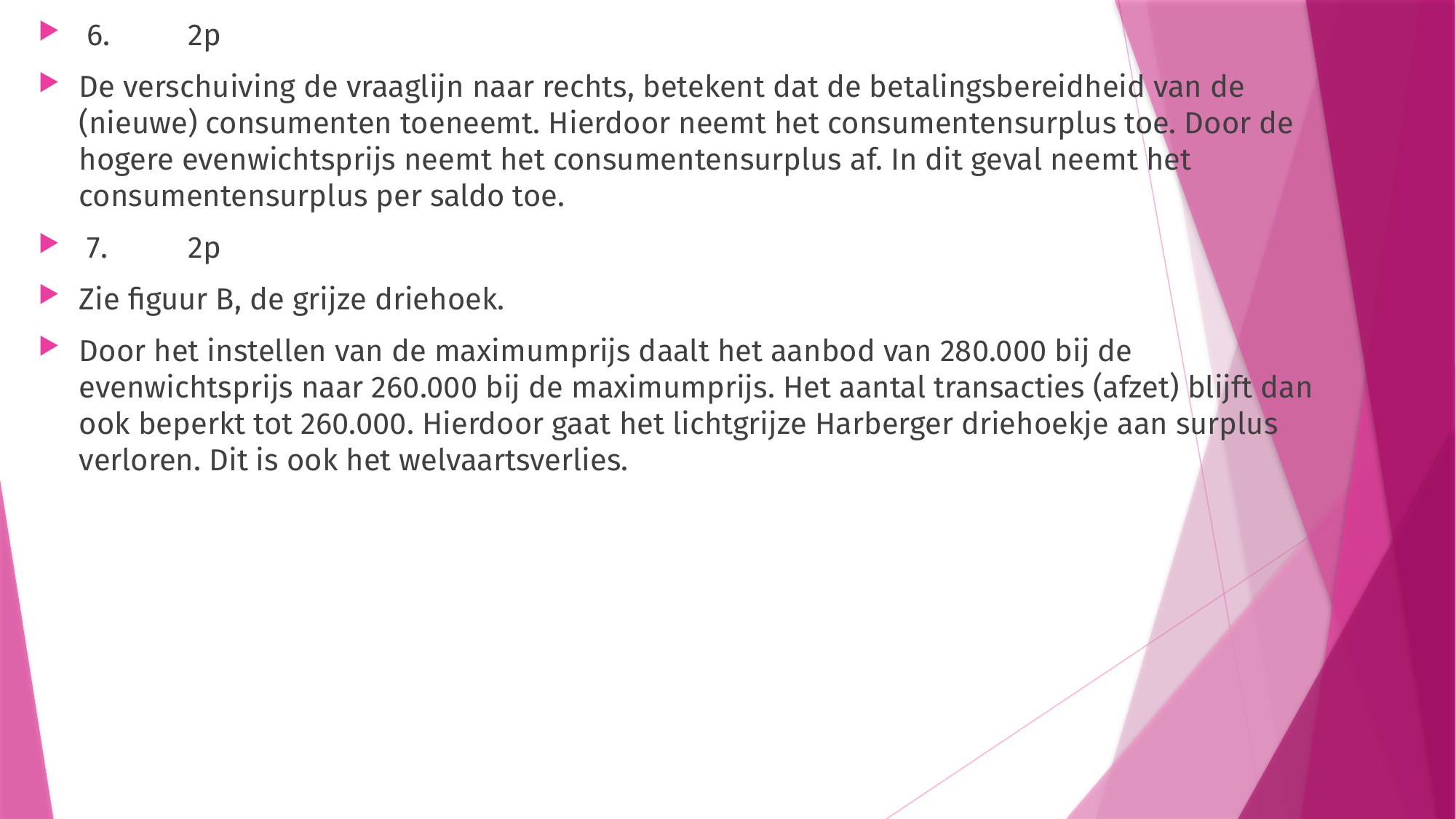

6.	2p
De verschuiving de vraaglijn naar rechts, betekent dat de betalingsbereidheid van de (nieuwe) consumenten toeneemt. Hierdoor neemt het consumentensurplus toe. Door de hogere evenwichtsprijs neemt het consumentensurplus af. In dit geval neemt het consumentensurplus per saldo toe.
 7.	2p
Zie figuur B, de grijze driehoek.
Door het instellen van de maximumprijs daalt het aanbod van 280.000 bij de evenwichtsprijs naar 260.000 bij de maximumprijs. Het aantal transacties (afzet) blijft dan ook beperkt tot 260.000. Hierdoor gaat het lichtgrijze Harberger driehoekje aan surplus verloren. Dit is ook het welvaartsverlies.